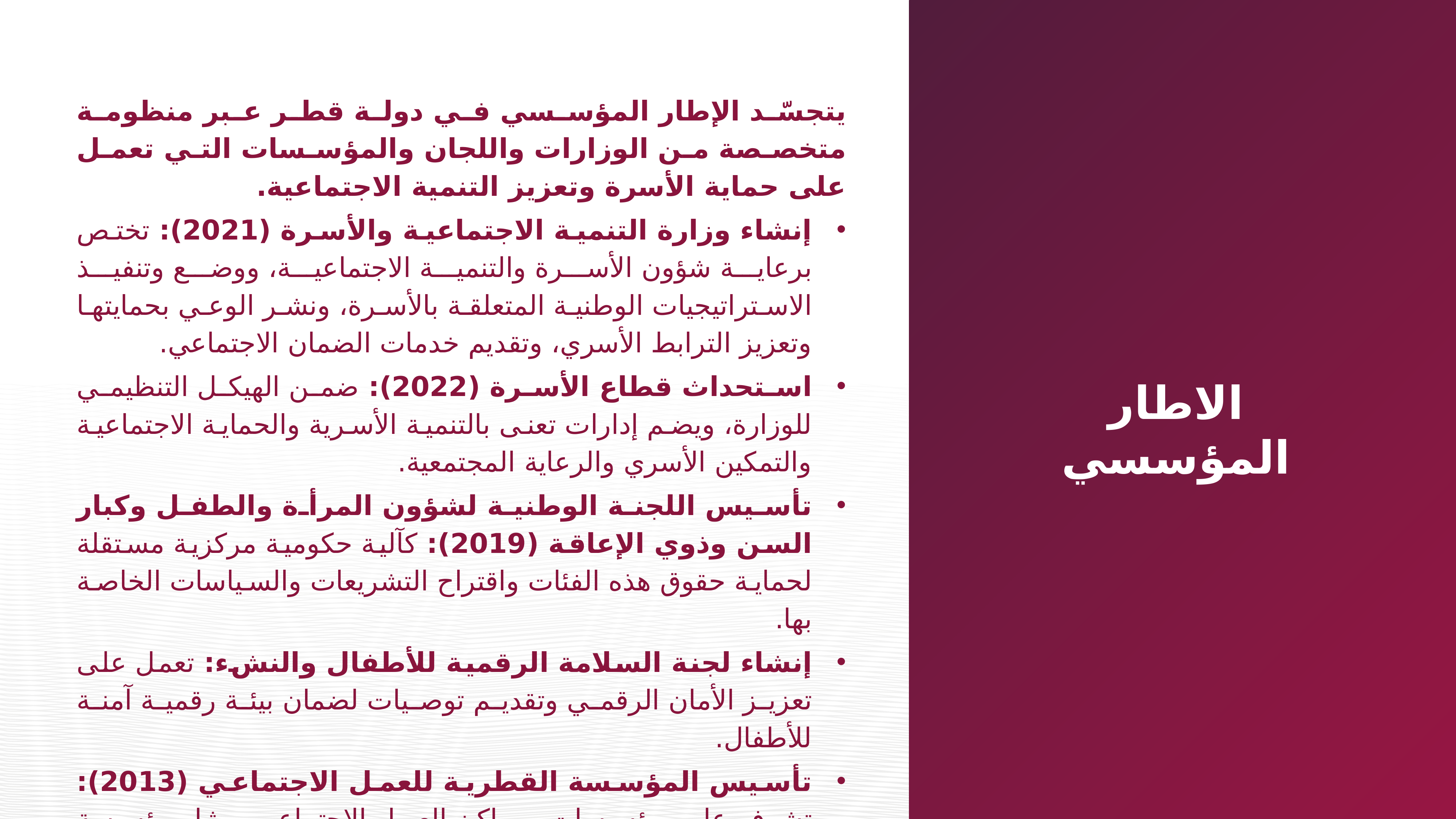

يتجسّد الإطار المؤسسي في دولة قطر عبر منظومة متخصصة من الوزارات واللجان والمؤسسات التي تعمل على حماية الأسرة وتعزيز التنمية الاجتماعية.
إنشاء وزارة التنمية الاجتماعية والأسرة (2021): تختص برعاية شؤون الأسرة والتنمية الاجتماعية، ووضع وتنفيذ الاستراتيجيات الوطنية المتعلقة بالأسرة، ونشر الوعي بحمايتها وتعزيز الترابط الأسري، وتقديم خدمات الضمان الاجتماعي.
استحداث قطاع الأسرة (2022): ضمن الهيكل التنظيمي للوزارة، ويضم إدارات تعنى بالتنمية الأسرية والحماية الاجتماعية والتمكين الأسري والرعاية المجتمعية.
تأسيس اللجنة الوطنية لشؤون المرأة والطفل وكبار السن وذوي الإعاقة (2019): كآلية حكومية مركزية مستقلة لحماية حقوق هذه الفئات واقتراح التشريعات والسياسات الخاصة بها.
إنشاء لجنة السلامة الرقمية للأطفال والنشء: تعمل على تعزيز الأمان الرقمي وتقديم توصيات لضمان بيئة رقمية آمنة للأطفال.
تأسيس المؤسسة القطرية للعمل الاجتماعي (2013): تشرف على مؤسسات ومراكز العمل الاجتماعي، مثل مؤسسة رعاية الأيتام (دريمة)، ومراكز الشفلح والنور والوفاق وأمان، إضافة إلى مراكز دعم الصحة السلوكية.
# الاطار المؤسسي